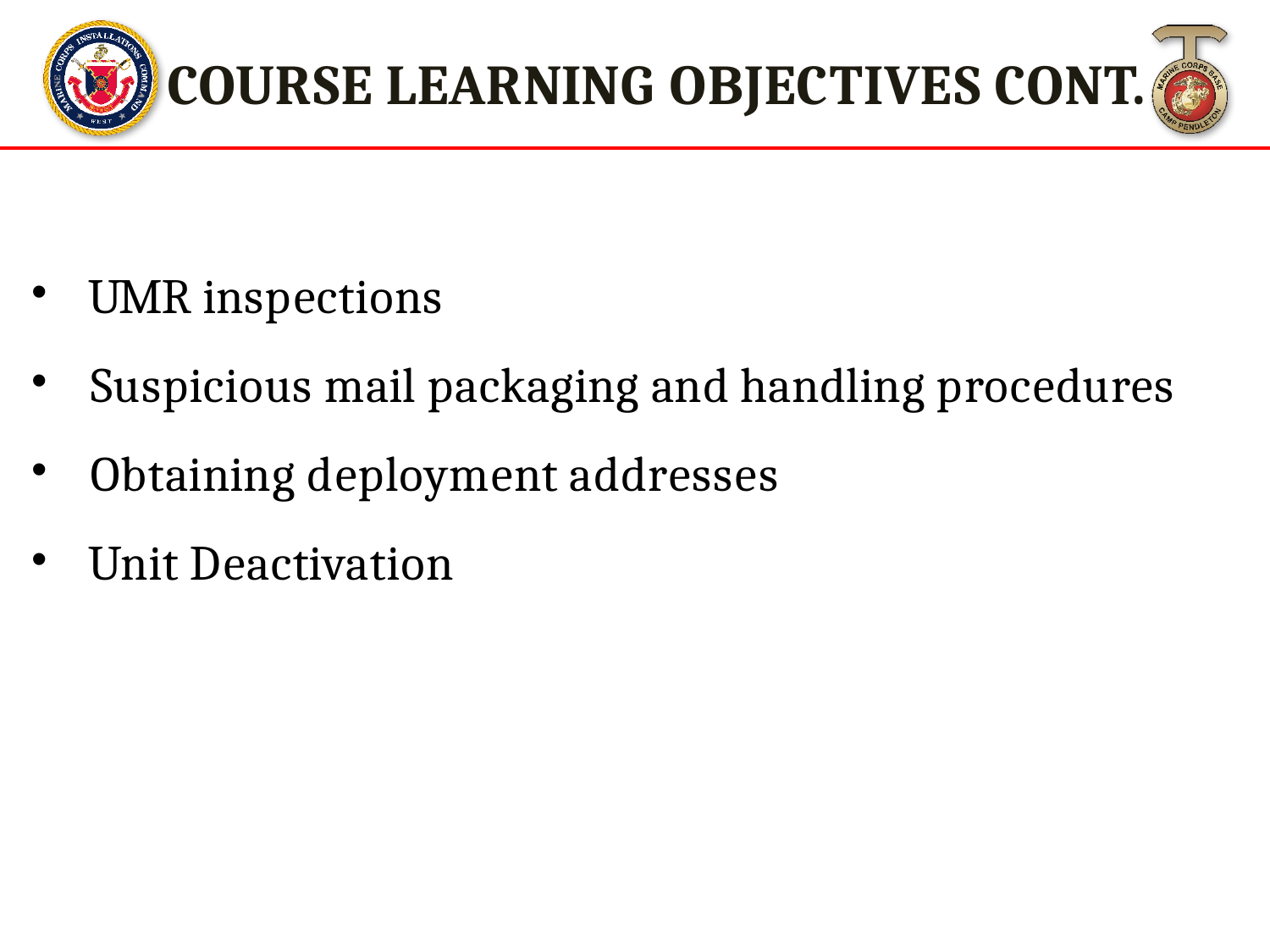

COURSE LEARNING OBJECTIVES CONT.

UMR inspections

Suspicious mail packaging and handling procedures

Obtaining deployment addresses

Unit Deactivation